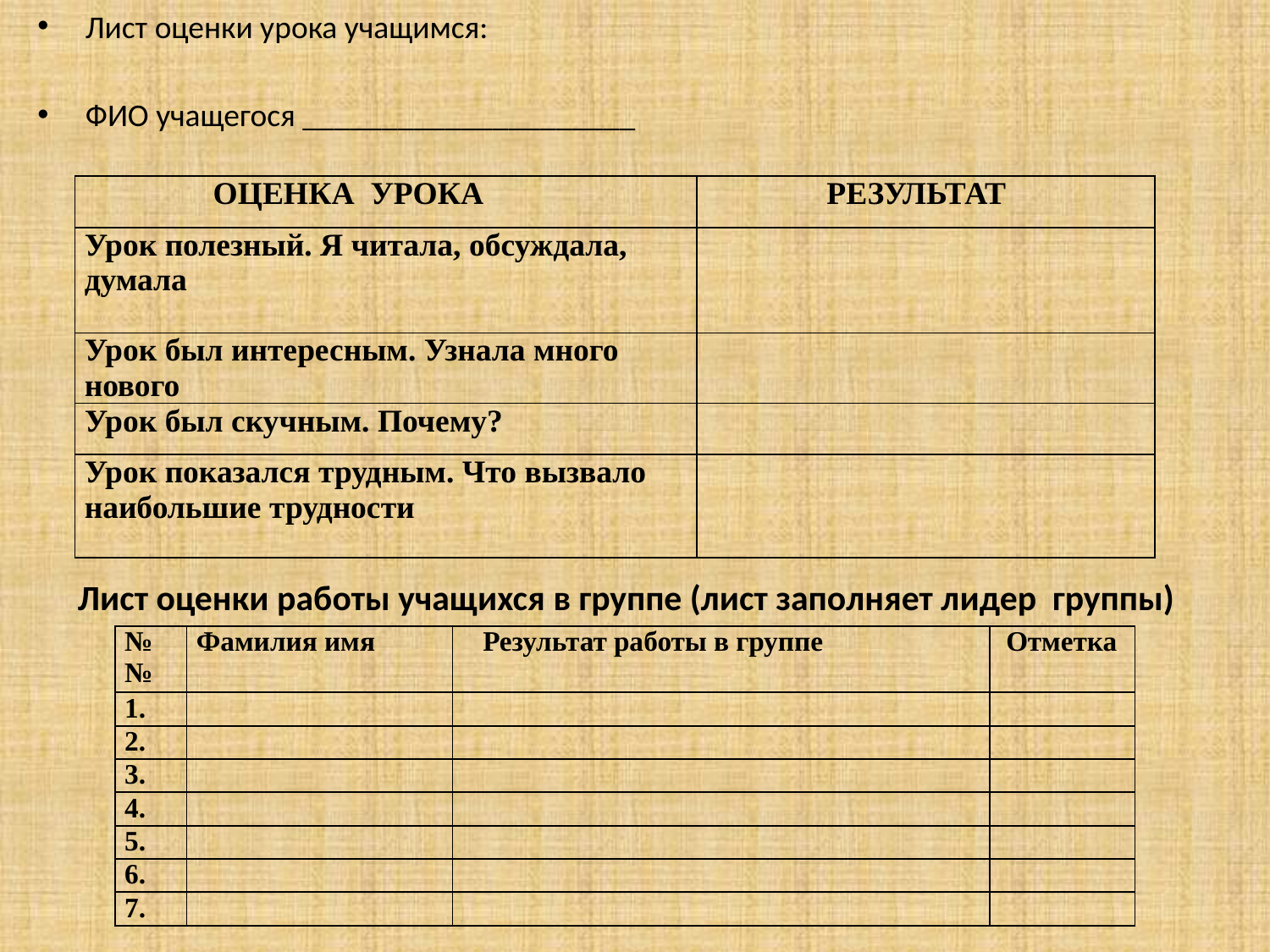

Лист оценки урока учащимся:

ФИО учащегося _____________________

| ОЦЕНКА УРОКА | РЕЗУЛЬТАТ |
| --- | --- |
| Урок полезный. Я читала, обсуждала, думала |  |
| Урок был интересным. Узнала много нового |  |
| Урок был скучным. Почему? |  |
| Урок показался трудным. Что вызвало наибольшие трудности |  |
# Лист оценки работы учащихся в группе (лист заполняет лидер  группы)
| №№ | Фамилия имя | Результат работы в группе | Отметка |
| --- | --- | --- | --- |
| 1. |  |  |  |
| 2. |  |  |  |
| 3. |  |  |  |
| 4. |  |  |  |
| 5. |  |  |  |
| 6. |  |  |  |
| 7. |  |  |  |